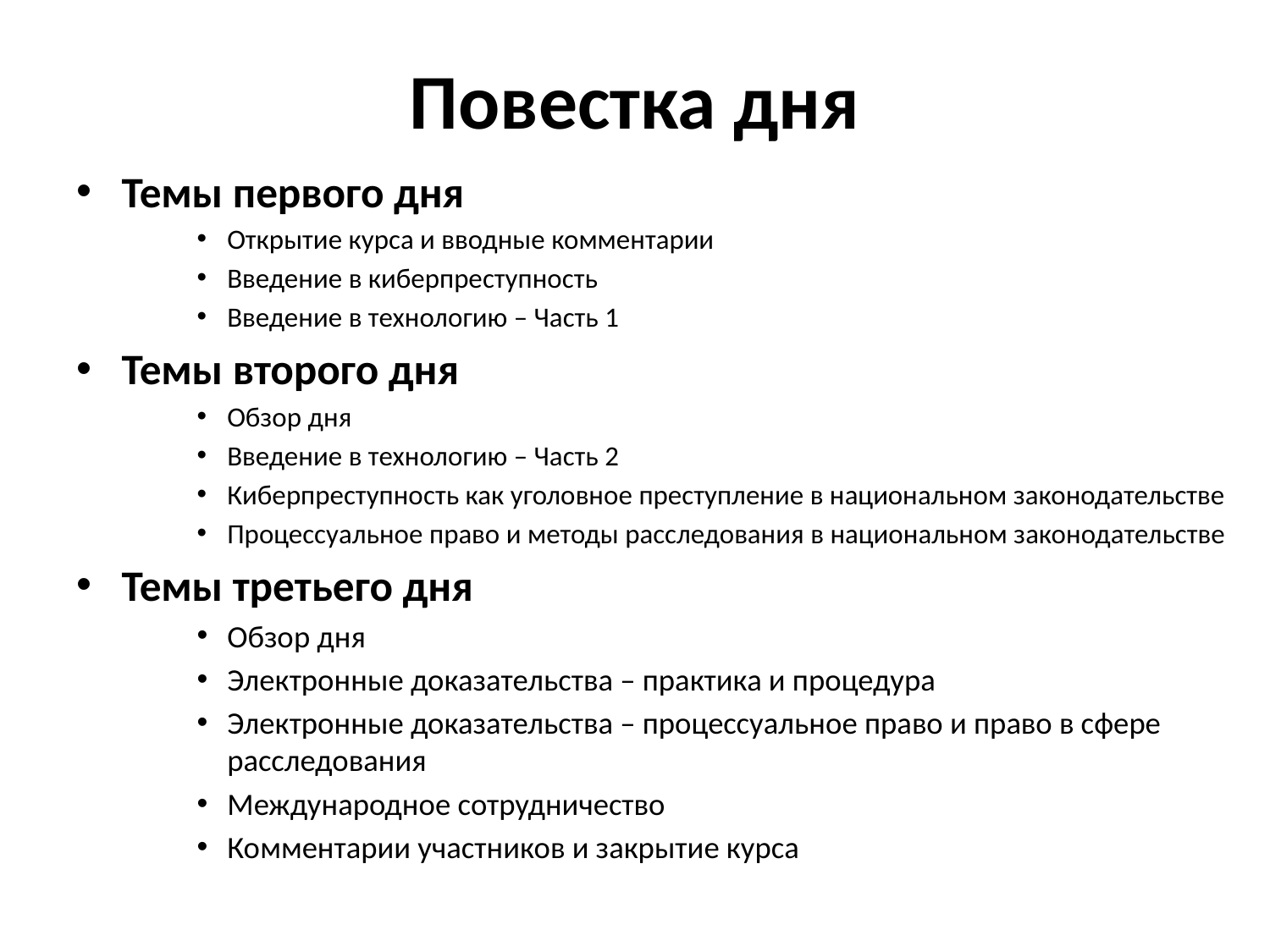

# Повестка дня
Темы первого дня
Открытие курса и вводные комментарии
Введение в киберпреступность
Введение в технологию – Часть 1
Темы второго дня
Обзор дня
Введение в технологию – Часть 2
Киберпреступность как уголовное преступление в национальном законодательстве
Процессуальное право и методы расследования в национальном законодательстве
Темы третьего дня
Обзор дня
Электронные доказательства – практика и процедура
Электронные доказательства – процессуальное право и право в сфере расследования
Международное сотрудничество
Комментарии участников и закрытие курса